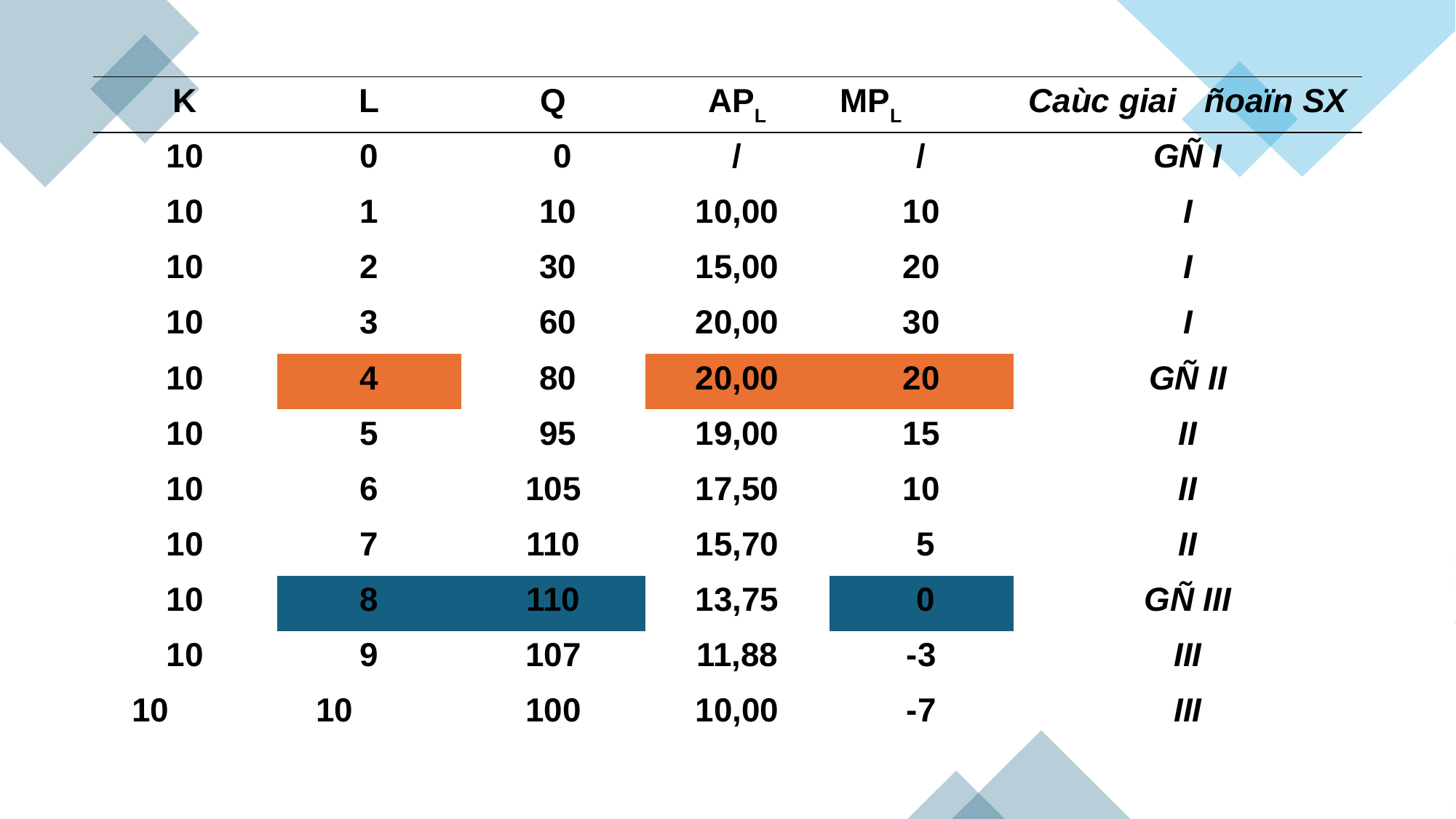

| K | L | Q | APL | MPL | Caùc giai ñoaïn SX |
| --- | --- | --- | --- | --- | --- |
| 10 | 0 | 0 | / | / | GÑ I |
| 10 | 1 | 10 | 10,00 | 10 | I |
| 10 | 2 | 30 | 15,00 | 20 | I |
| 10 | 3 | 60 | 20,00 | 30 | I |
| 10 | 4 | 80 | 20,00 | 20 | GÑ II |
| 10 | 5 | 95 | 19,00 | 15 | II |
| 10 | 6 | 105 | 17,50 | 10 | II |
| 10 | 7 | 110 | 15,70 | 5 | II |
| 10 | 8 | 110 | 13,75 | 0 | GÑ III |
| 10 | 9 | 107 | 11,88 | -3 | III |
| 10 | 10 | 100 | 10,00 | -7 | III |